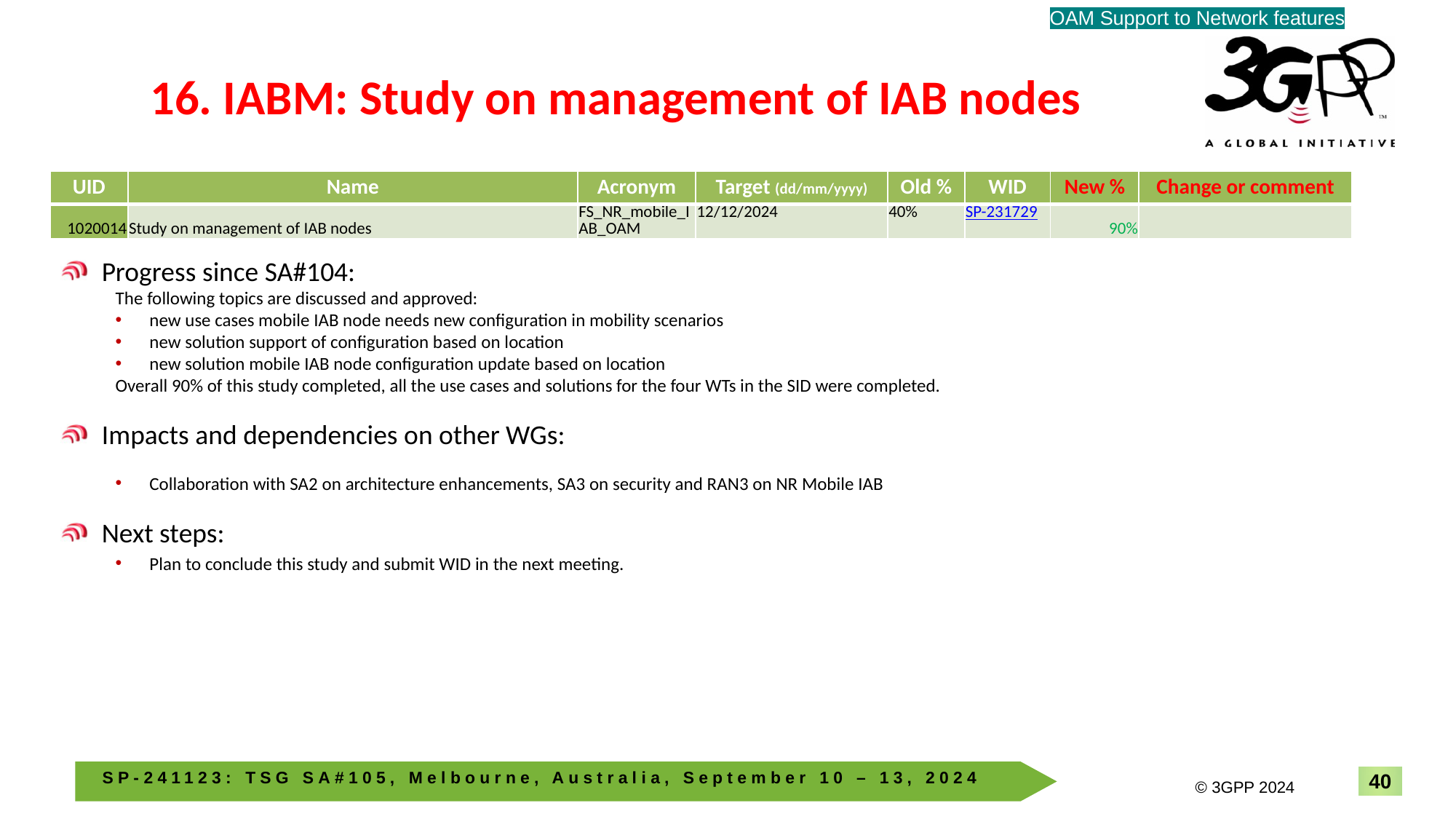

OAM Support to Network features
# 16. IABM: Study on management of IAB nodes
| UID | Name | Acronym | Target (dd/mm/yyyy) | Old % | WID | New % | Change or comment |
| --- | --- | --- | --- | --- | --- | --- | --- |
| 1020014 | Study on management of IAB nodes | FS\_NR\_mobile\_IAB\_OAM | 12/12/2024 | 40% | SP-231729 | 90% |  |
Progress since SA#104:
The following topics are discussed and approved:
new use cases mobile IAB node needs new configuration in mobility scenarios
new solution support of configuration based on location
new solution mobile IAB node configuration update based on location
Overall 90% of this study completed, all the use cases and solutions for the four WTs in the SID were completed.

Impacts and dependencies on other WGs:

Collaboration with SA2 on architecture enhancements, SA3 on security and RAN3 on NR Mobile IAB

Next steps:
Plan to conclude this study and submit WID in the next meeting.